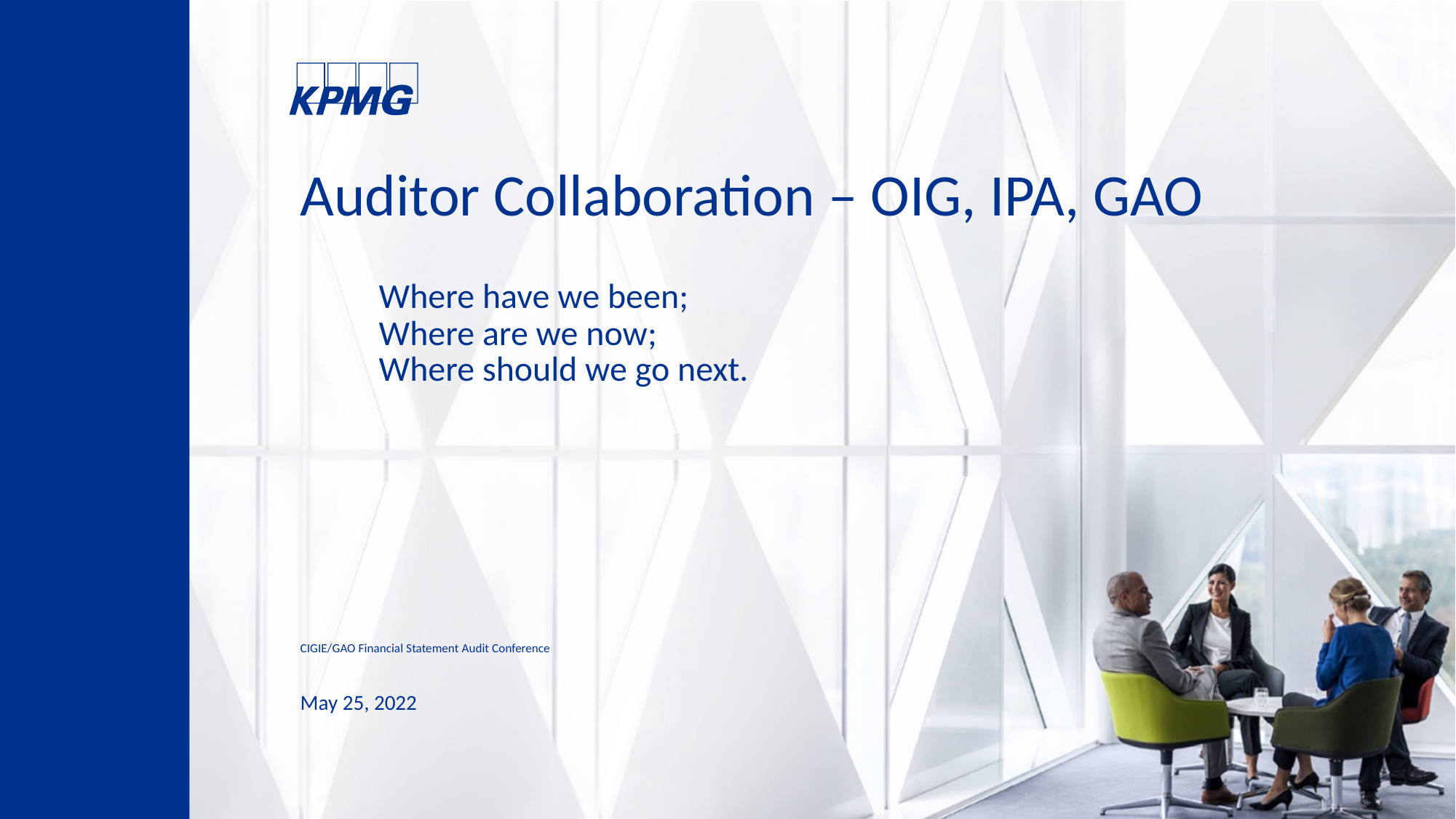

# Auditor Collaboration – OIG, IPA, GAO Where have we been; Where are we now; Where should we go next.
CIGIE/GAO Financial Statement Audit Conference
May 25, 2022